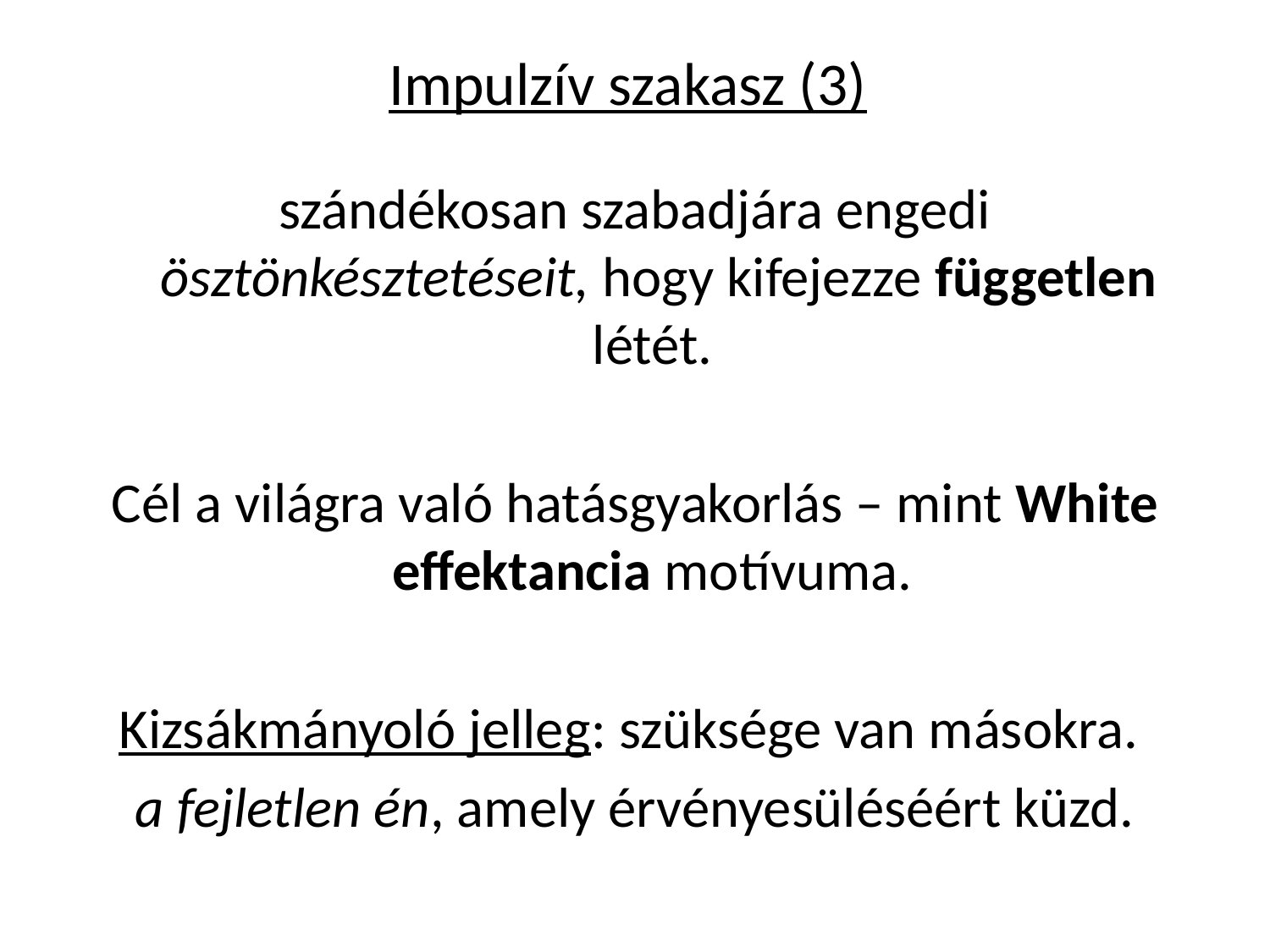

# Impulzív szakasz (3)
szándékosan szabadjára engedi ösztönkésztetéseit, hogy kifejezze független létét.

Cél a világra való hatásgyakorlás – mint White effektancia motívuma.

Kizsákmányoló jelleg: szüksége van másokra.
a fejletlen én, amely érvényesüléséért küzd.